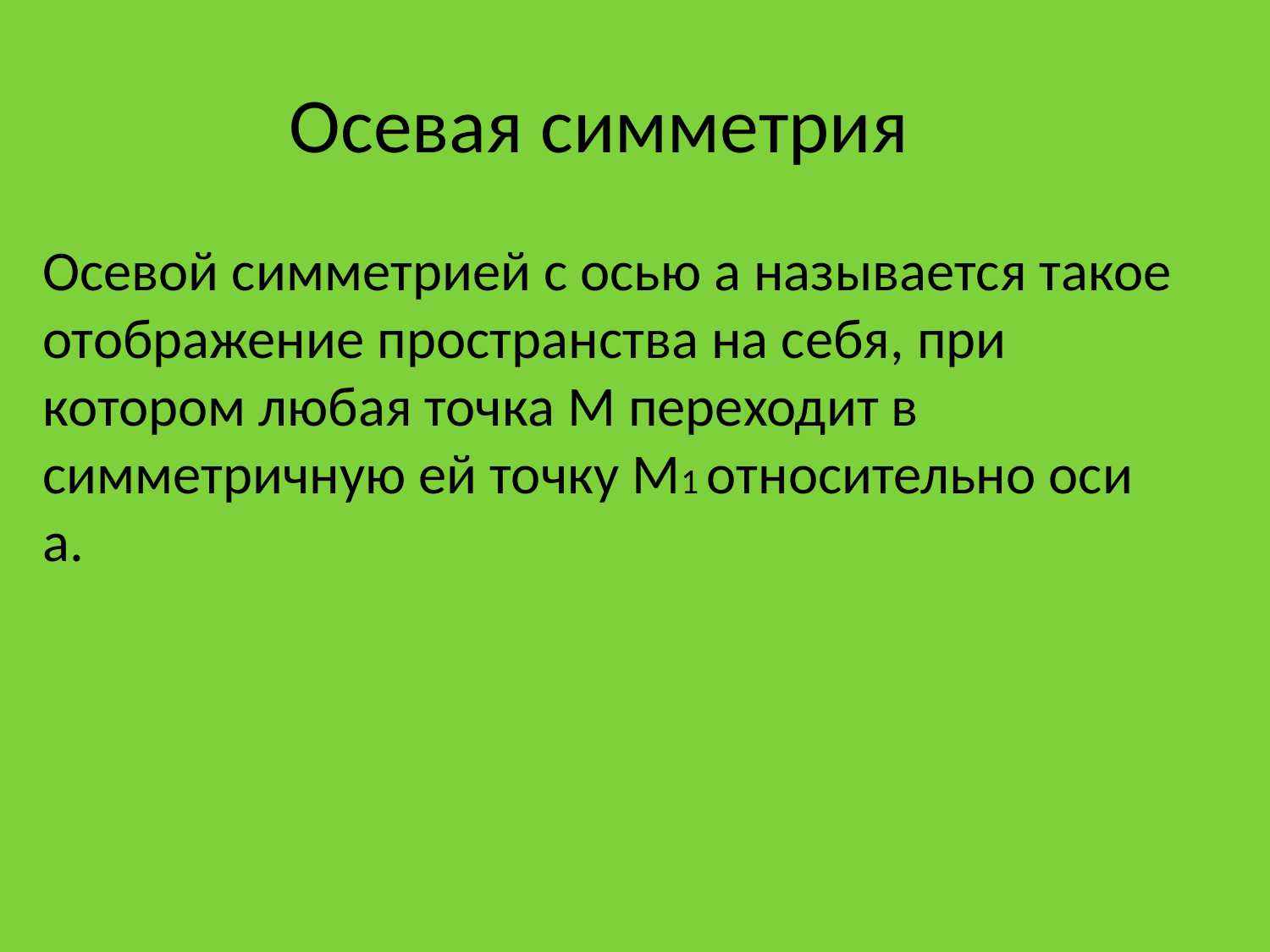

# Осевая симметрия
Осевой симметрией с осью а называется такое отображение пространства на себя, при котором любая точка М переходит в симметричную ей точку М1 относительно оси а.